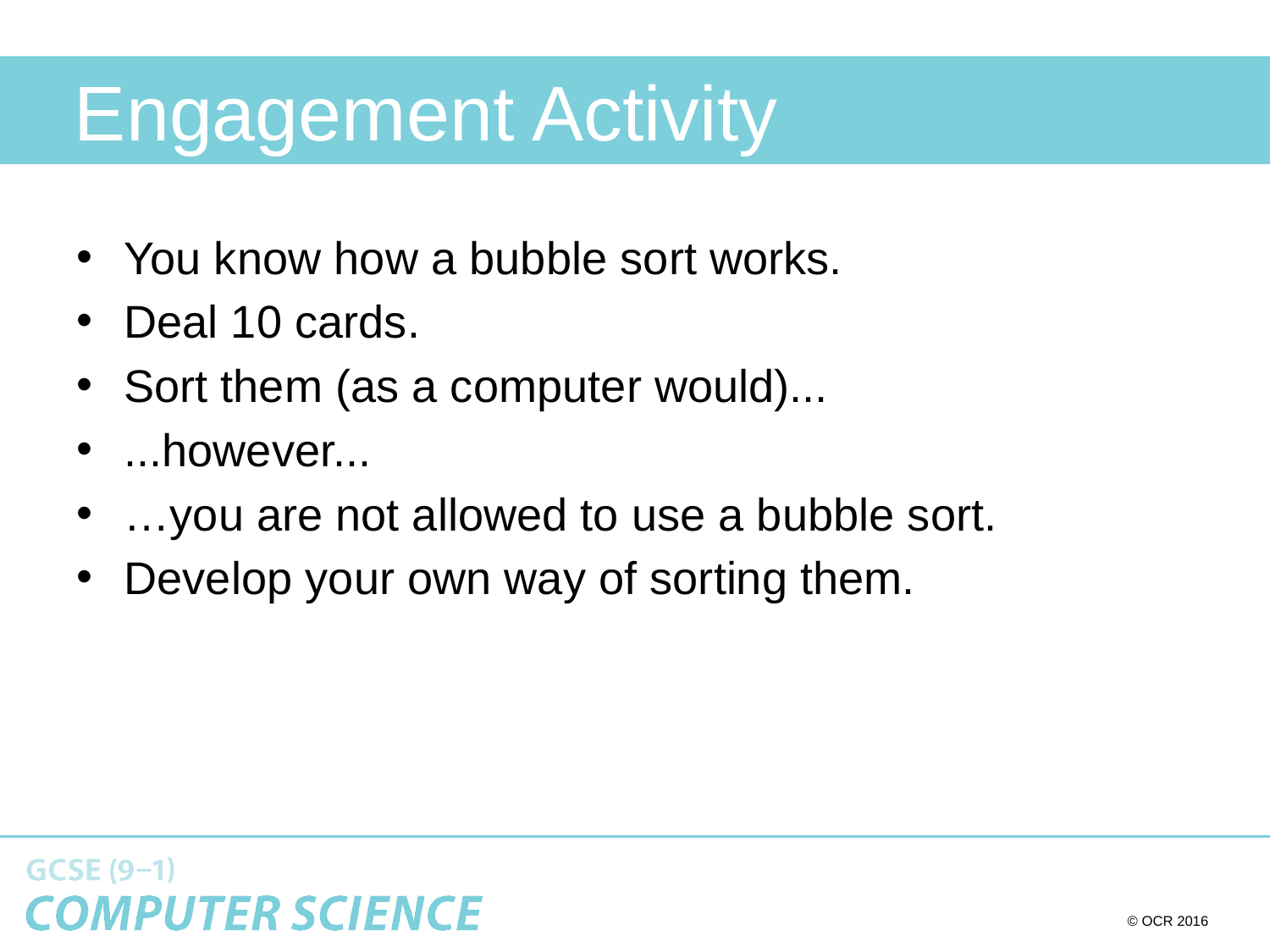

# Engagement Activity
You know how a bubble sort works.
Deal 10 cards.
Sort them (as a computer would)...
...however...
…you are not allowed to use a bubble sort.
Develop your own way of sorting them.